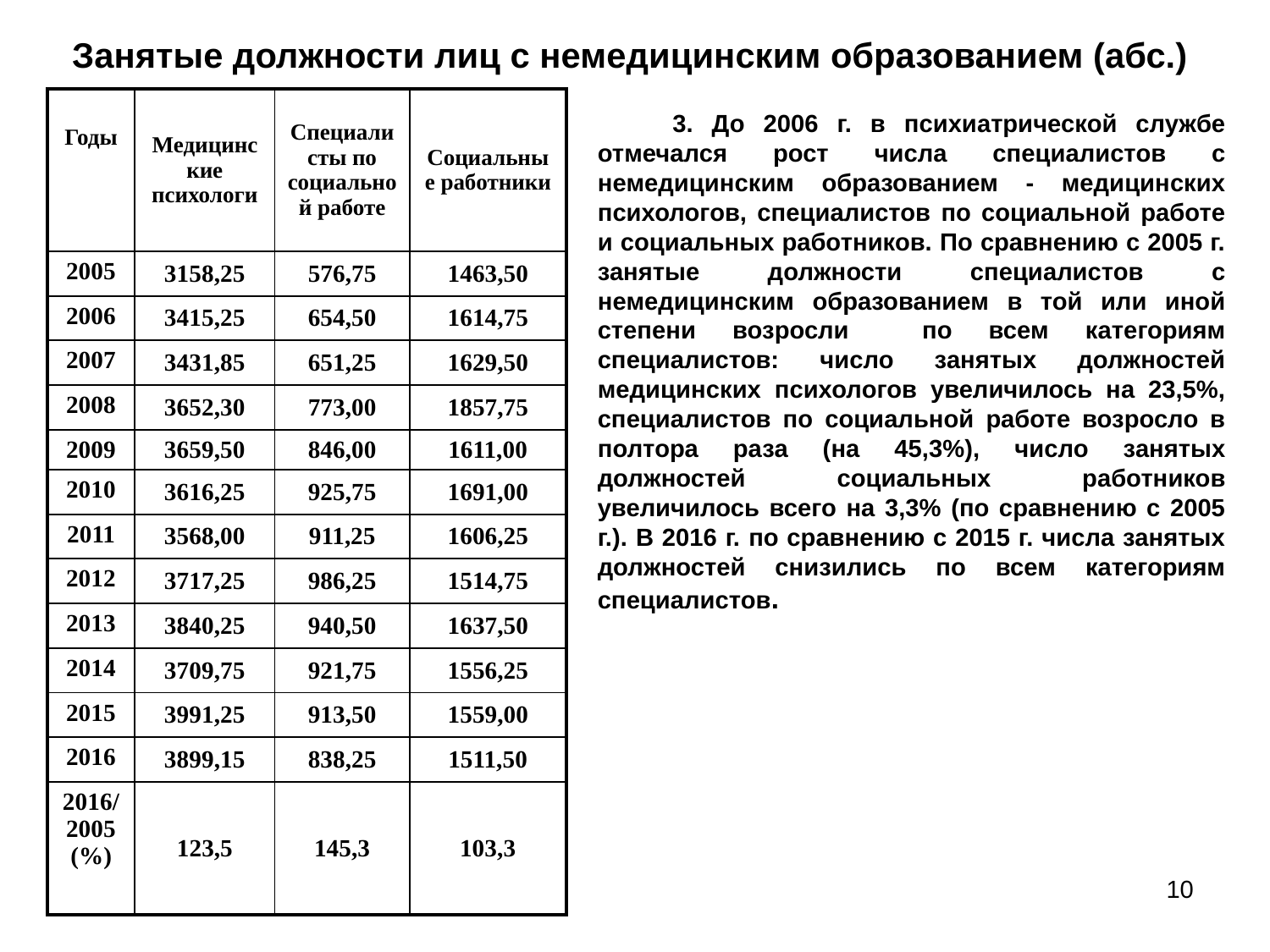

Занятые должности лиц с немедицинским образованием (абс.)
| Годы | Медицинские психологи | Специалисты по социальной работе | Социальные работники |
| --- | --- | --- | --- |
| 2005 | 3158,25 | 576,75 | 1463,50 |
| 2006 | 3415,25 | 654,50 | 1614,75 |
| 2007 | 3431,85 | 651,25 | 1629,50 |
| 2008 | 3652,30 | 773,00 | 1857,75 |
| 2009 | 3659,50 | 846,00 | 1611,00 |
| 2010 | 3616,25 | 925,75 | 1691,00 |
| 2011 | 3568,00 | 911,25 | 1606,25 |
| 2012 | 3717,25 | 986,25 | 1514,75 |
| 2013 | 3840,25 | 940,50 | 1637,50 |
| 2014 | 3709,75 | 921,75 | 1556,25 |
| 2015 | 3991,25 | 913,50 | 1559,00 |
| 2016 | 3899,15 | 838,25 | 1511,50 |
| 2016/2005 (%) | 123,5 | 145,3 | 103,3 |
3. До 2006 г. в психиатрической службе отмечался рост числа специалистов с немедицинским образованием - медицинских психологов, специалистов по социальной работе и социальных работников. По сравнению с 2005 г. занятые должности специалистов с немедицинским образованием в той или иной степени возросли  по всем категориям специалистов: число занятых должностей медицинских психологов увеличилось на 23,5%, специалистов по социальной работе возросло в полтора раза (на 45,3%), число занятых должностей социальных работников увеличилось всего на 3,3% (по сравнению с 2005 г.). В 2016 г. по сравнению с 2015 г. числа занятых должностей снизились по всем категориям специалистов.

10